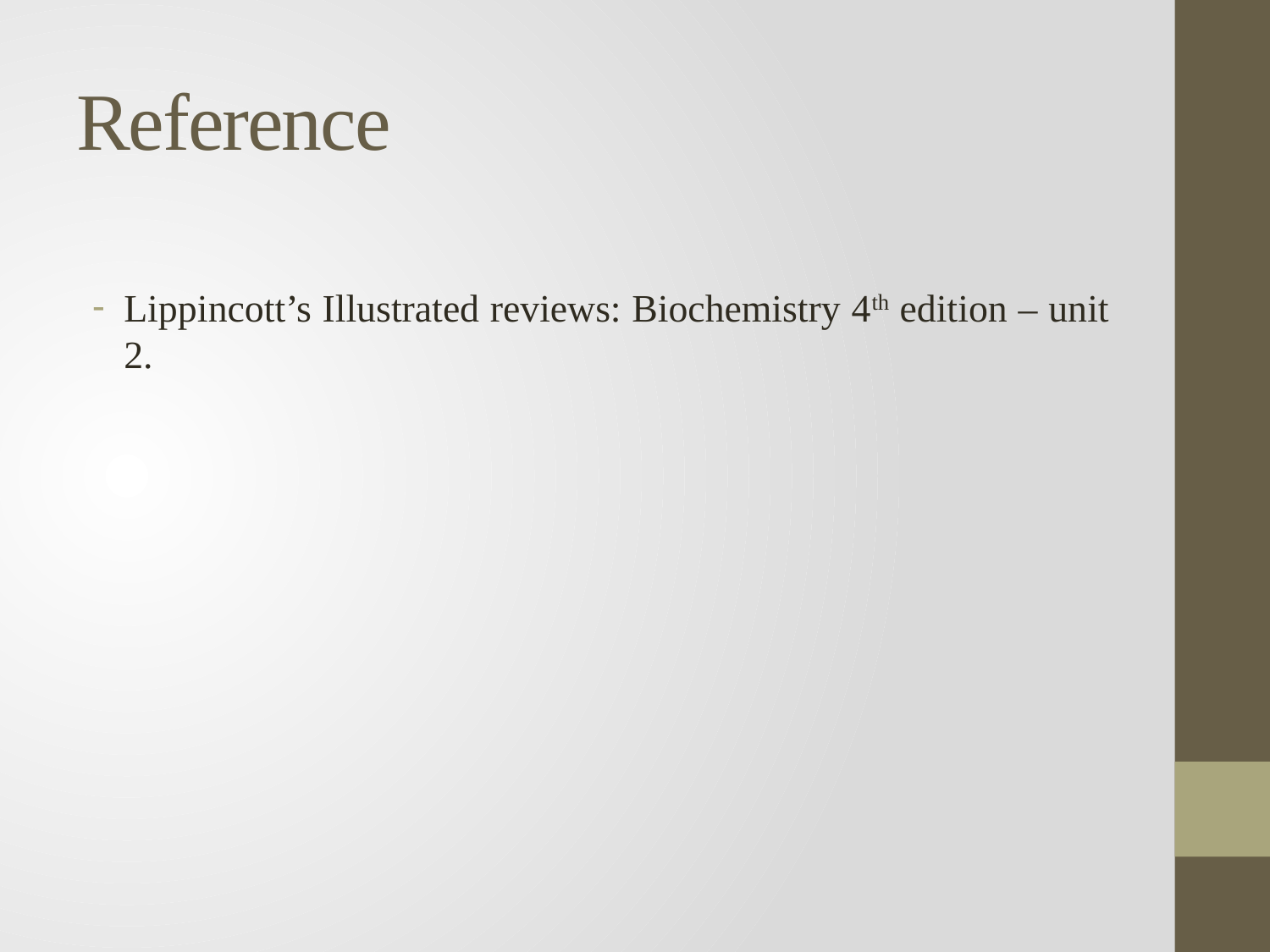

# Reference

Lippincott’s Illustrated reviews: Biochemistry 4th edition – unit 2.